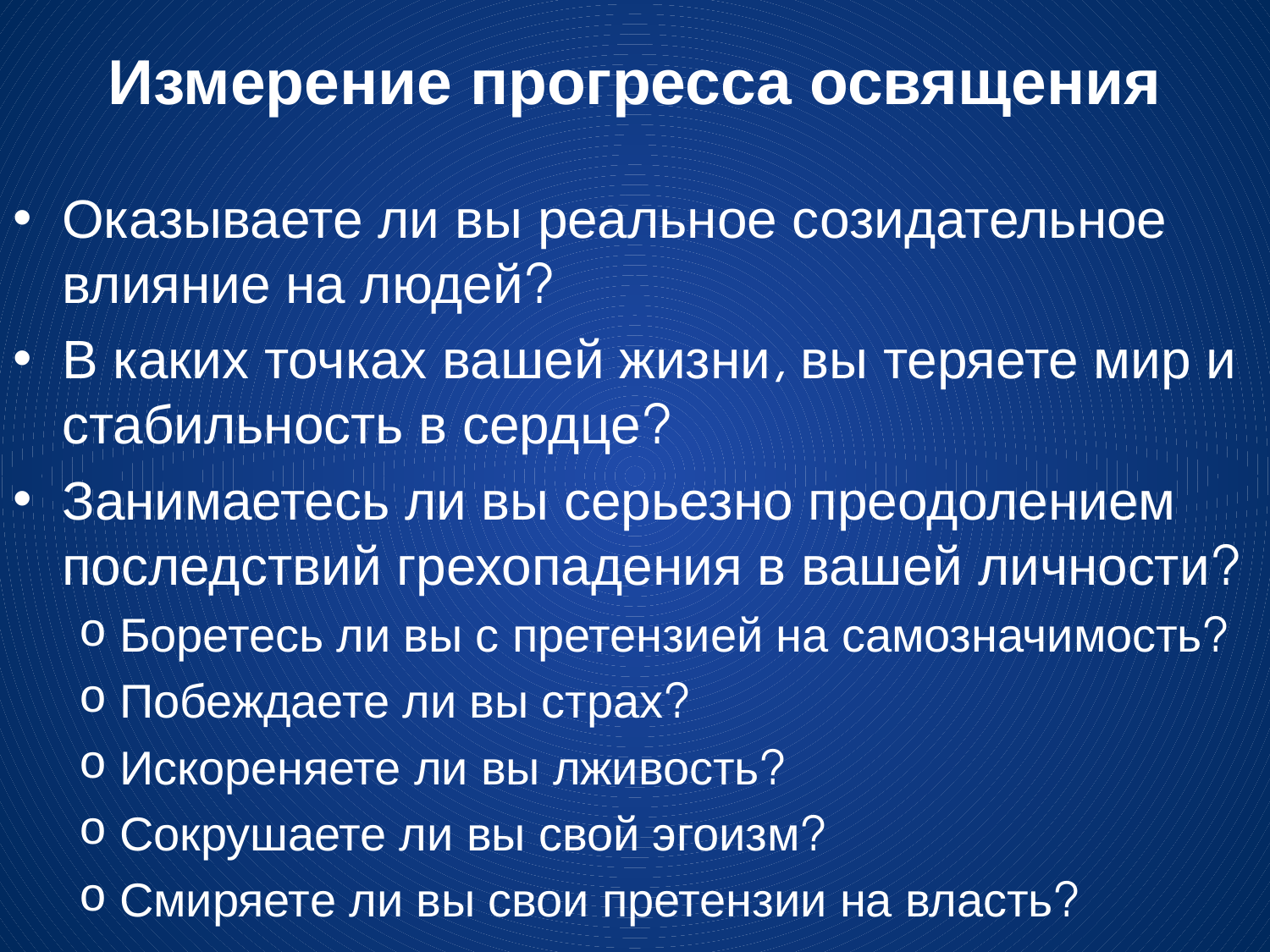

# Измерение прогресса освящения
Оказываете ли вы реальное созидательное влияние на людей?
В каких точках вашей жизни, вы теряете мир и стабильность в сердце?
Занимаетесь ли вы серьезно преодолением последствий грехопадения в вашей личности?
Боретесь ли вы с претензией на самозначимость?
Побеждаете ли вы страх?
Искореняете ли вы лживость?
Сокрушаете ли вы свой эгоизм?
Смиряете ли вы свои претензии на власть?